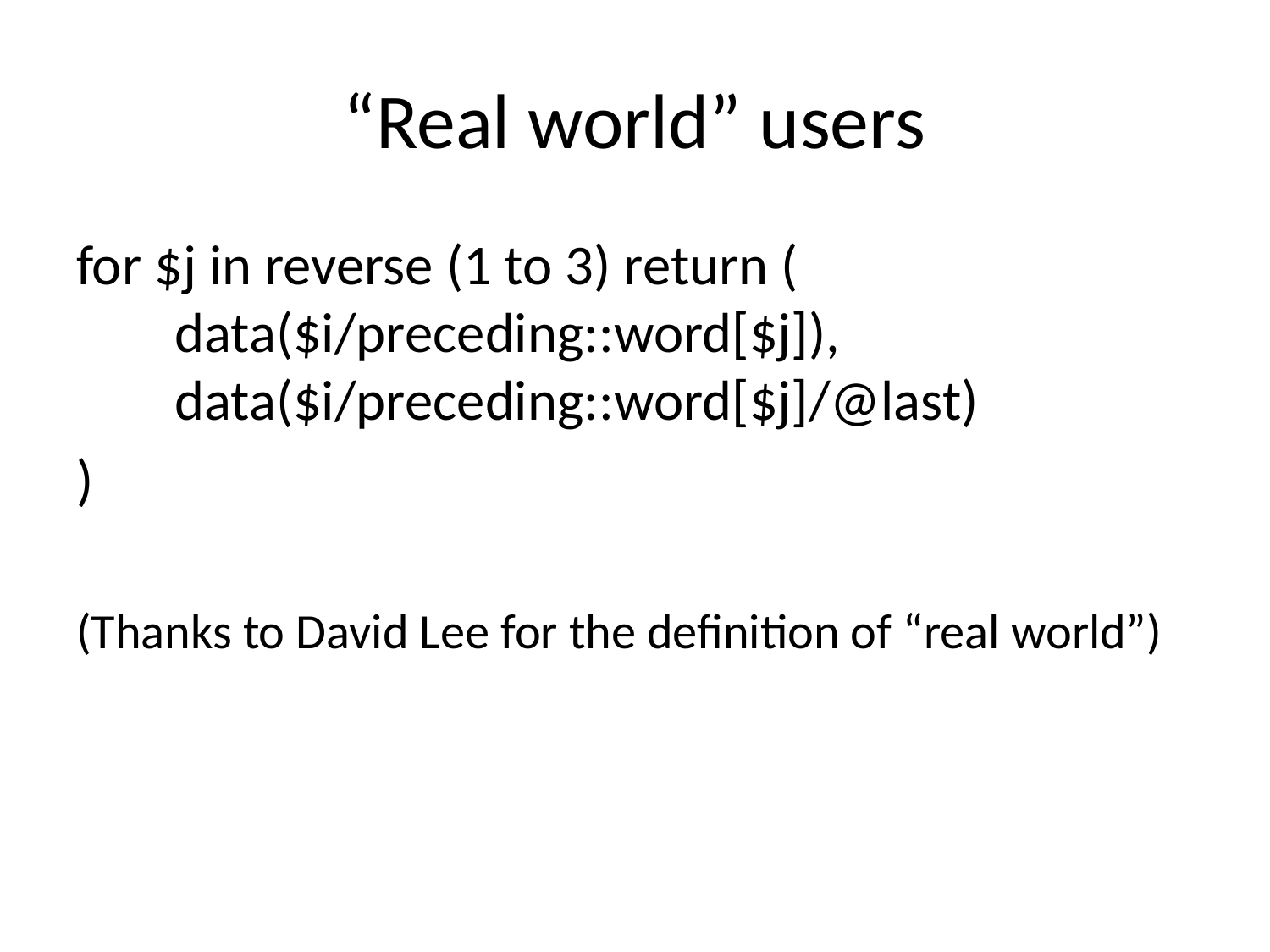

# “Real world” users
for $j in reverse (1 to 3) return (
    data($i/preceding::word[$j]),
    data($i/preceding::word[$j]/@last)
)

(Thanks to David Lee for the definition of “real world”)